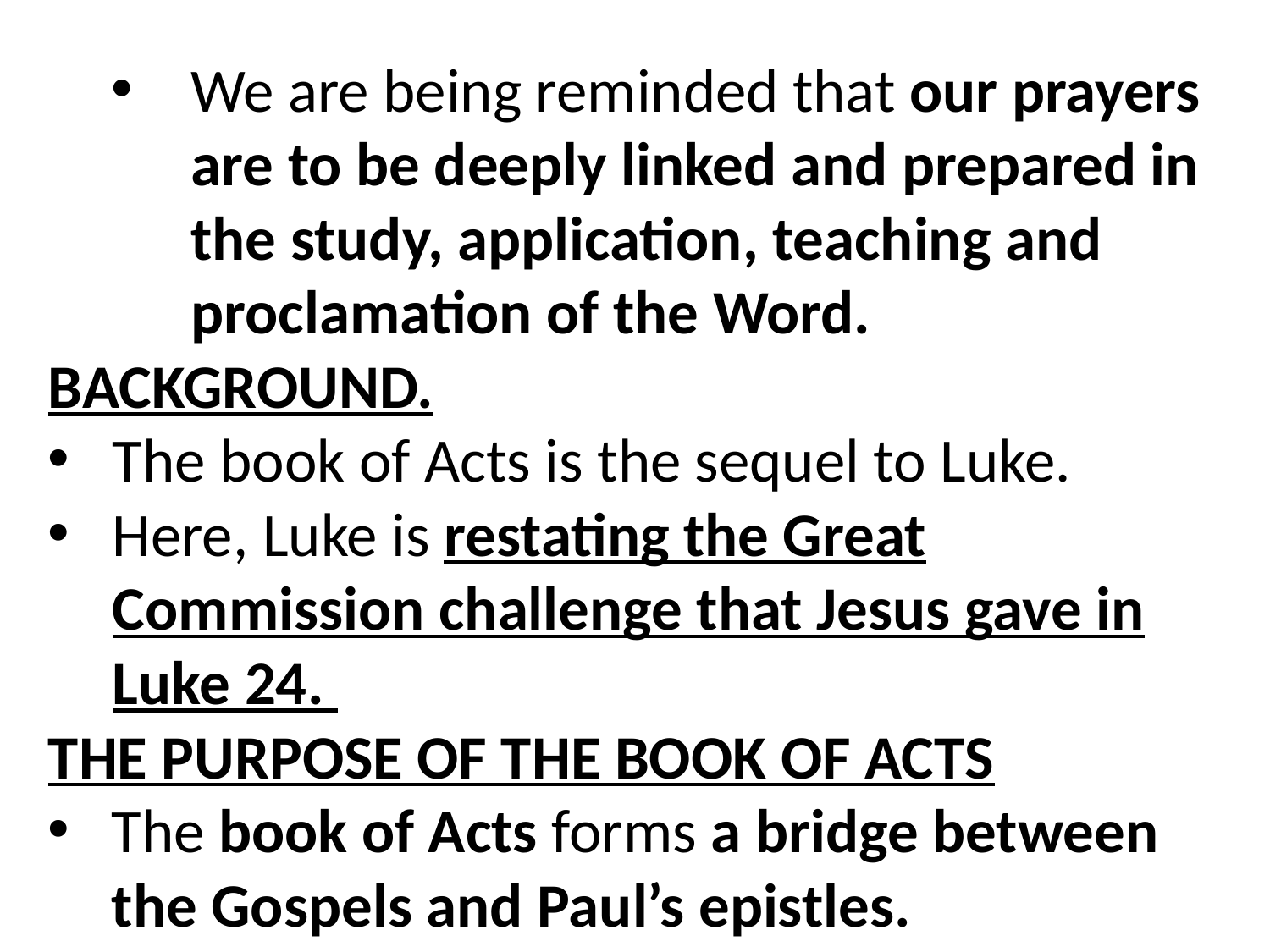

We are being reminded that our prayers are to be deeply linked and prepared in the study, application, teaching and proclamation of the Word.
BACKGROUND.
The book of Acts is the sequel to Luke.
Here, Luke is restating the Great Commission challenge that Jesus gave in Luke 24.
THE PURPOSE OF THE BOOK OF ACTS
The book of Acts forms a bridge between the Gospels and Paul’s epistles.